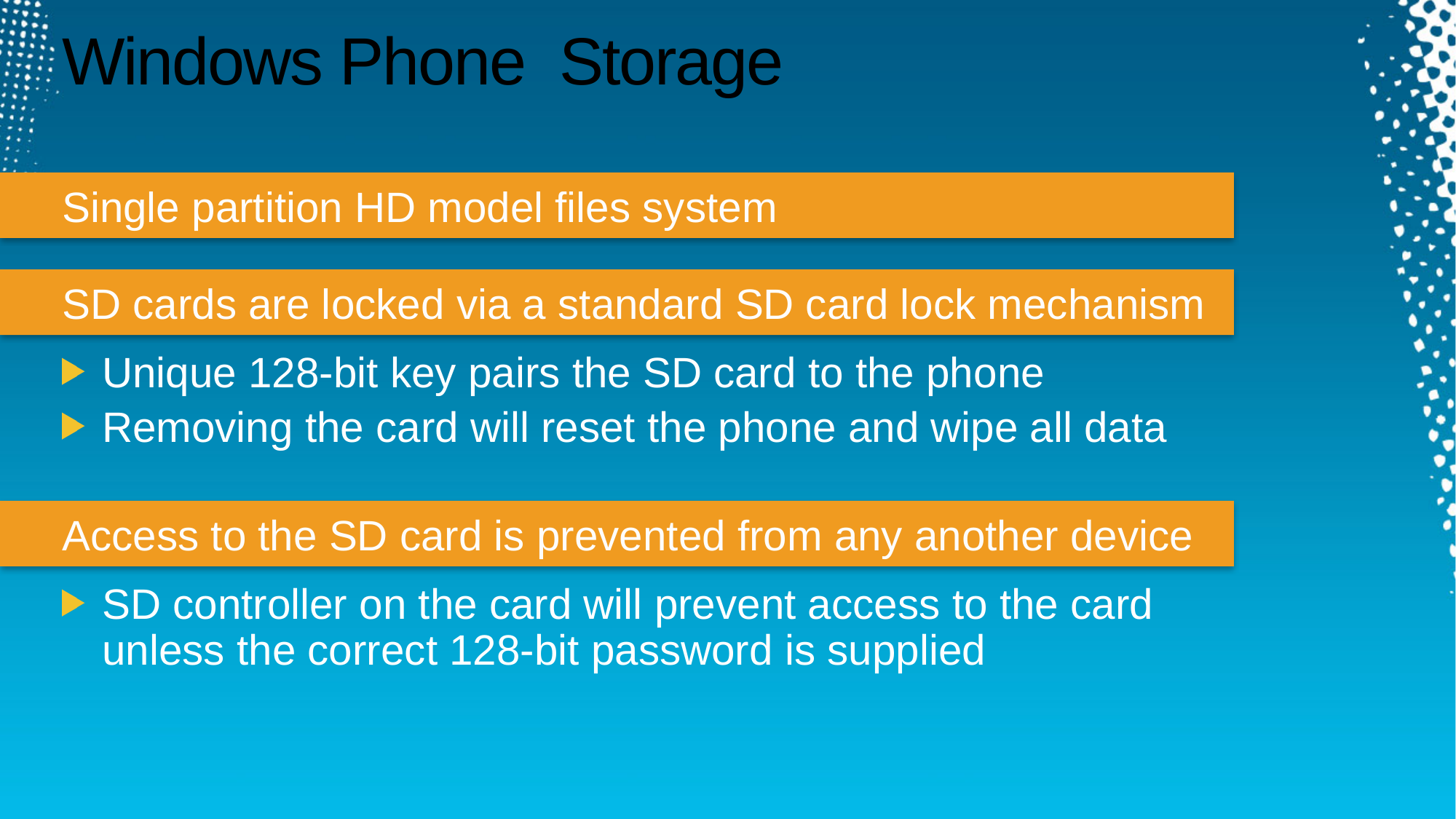

# Windows Phone  Storage
Single partition HD model files system
SD cards are locked via a standard SD card lock mechanism
Unique 128-bit key pairs the SD card to the phone
Removing the card will reset the phone and wipe all data
Access to the SD card is prevented from any another device
SD controller on the card will prevent access to the card unless the correct 128-bit password is supplied